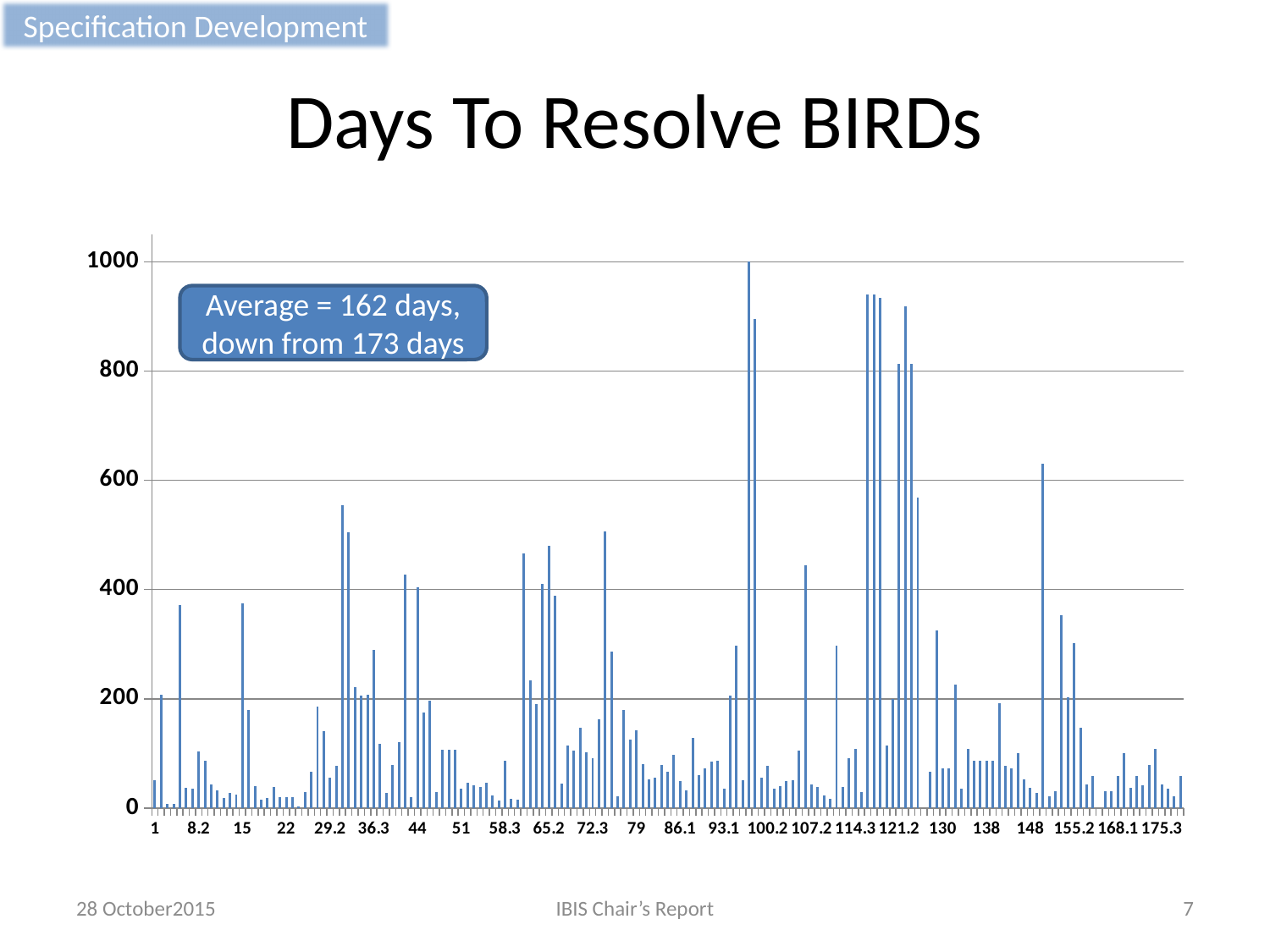

Specification Development
# Days To Resolve BIRDs

### Chart

| Category | Days Considered |
|---|---|
| 1 | 51.0 |
| 2.2000000000000002 | 207.0 |
| 3 | 8.0 |
| 4 | 7.0 |
| 5.4 | 372.0 |
| 6.2 | 37.0 |
| 7.2 | 36.0 |
| 8.1999999999999993 | 104.0 |
| 9.3000000000000007 | 86.0 |
| 10.199999999999999 | 43.0 |
| 11.2 | 32.0 |
| 12.2 | 18.0 |
| 13.2 | 28.0 |
| 14.3 | 24.0 |
| 15 | 375.0 |
| 16 | 179.0 |
| 17 | 40.0 |
| 18.2 | 16.0 |
| 19.100000000000001 | 18.0 |
| 20.100000000000001 | 39.0 |
| 21 | 20.0 |
| 22 | 20.0 |
| 23 | 20.0 |
| 24.1 | 3.0 |
| 25.3 | 30.0 |
| 26 | 67.0 |
| 27.1 | 186.0 |
| 28.3 | 141.0 |
| 29.2 | 56.0 |
| 30.2 | 78.0 |
| 31.3 | 555.0 |
| 32 | 505.0 |
| 33 | 221.0 |
| 34.200000000000003 | 206.0 |
| 35.299999999999997 | 207.0 |
| 36.299999999999997 | 289.0 |
| 37.299999999999997 | 117.0 |
| 39 | 28.0 |
| 40 | 79.0 |
| 41.8 | 120.0 |
| 42.3 | 427.0 |
| 43 | 20.0 |
| 44 | 404.0 |
| 45.1 | 175.0 |
| 46.1 | 196.0 |
| 47 | 29.0 |
| 48.4 | 106.0 |
| 49.4 | 106.0 |
| 50.3 | 106.0 |
| 51 | 35.0 |
| 52 | 46.0 |
| 53.1 | 42.0 |
| 54 | 39.0 |
| 55 | 47.0 |
| 56.1 | 23.0 |
| 57.1 | 14.0 |
| 58.3 | 87.0 |
| 59.2 | 17.0 |
| 60 | 16.0 |
| 61.1 | 466.0 |
| 62.6 | 234.0 |
| 63.3 | 191.0 |
| 64.400000000000006 | 410.0 |
| 65.2 | 480.0 |
| 66 | 389.0 |
| 67.099999999999994 | 45.0 |
| 68.099999999999994 | 115.0 |
| 69.099999999999994 | 105.0 |
| 70.5 | 147.0 |
| 71 | 102.0 |
| 72.3 | 92.0 |
| 73.400000000000006 | 162.0 |
| 74.599999999999994 | 507.0 |
| 75.8 | 287.0 |
| 76.099999999999994 | 21.0 |
| 77.2 | 179.0 |
| 78.099999999999994 | 126.0 |
| 79 | 142.0 |
| 80.099999999999994 | 81.0 |
| 81.099999999999994 | 53.0 |
| 82.2 | 56.0 |
| 83.2 | 79.0 |
| 84.1 | 66.0 |
| 85.3 | 98.0 |
| 86.1 | 49.0 |
| 87 | 32.0 |
| 88.3 | 129.0 |
| 89.1 | 60.0 |
| 90.2 | 73.0 |
| 91.3 | 85.0 |
| 92.1 | 87.0 |
| 93.1 | 35.0 |
| 94.2 | 206.0 |
| 95.6 | 298.0 |
| 96 | 51.0 |
| 97.2 | 1001.0 |
| 98.3 | 896.0 |
| 99.1 | 56.0 |
| 100.2 | 78.0 |
| 101 | 36.0 |
| 102 | 40.0 |
| 103.1 | 49.0 |
| 104.1 | 51.0 |
| 105 | 105.0 |
| 106 | 445.0 |
| 107.2 | 43.0 |
| 108.1 | 38.0 |
| 109.1 | 23.0 |
| 110 | 17.0 |
| 111.3 | 297.0 |
| 112 | 38.0 |
| 113.3 | 92.0 |
| 114.3 | 108.0 |
| 115 | 29.0 |
| 116.2 | 940.0 |
| 117.5 | 940.0 |
| 118.4 | 934.0 |
| 119 | 115.0 |
| 120.1 | 199.0 |
| 121.2 | 814.0 |
| 122 | 919.0 |
| 123.5 | 814.0 |
| 124 | 569.0 |
| 125.1 | None |
| 126 | 66.0 |
| 127.4 | 325.0 |
| 130 | 73.0 |
| 132 | 72.0 |
| 133.1 | 226.0 |
| 134 | 35.0 |
| 135.1 | 108.0 |
| 136 | 87.0 |
| 137.19999999999999 | 87.0 |
| 138 | 87.0 |
| 139.19999999999999 | 87.0 |
| 140.19999999999999 | 192.0 |
| 141 | 77.0 |
| 142 | 73.0 |
| 143.1 | 100.0 |
| 146 | 52.0 |
| 148 | 37.0 |
| 149.1 | 28.0 |
| 150 | 630.0 |
| 151 | 21.0 |
| 152 | 31.0 |
| 153.1 | 353.0 |
| 154.1 | 203.0 |
| 155.19999999999999 | 302.0 |
| 156.30000000000001 | 147.0 |
| 159 | 43.0 |
| 160.1 | 59.0 |
| 161.1 | None |
| 162.1 | 31.0 |
| 167.1 | 31.0 |
| 168.1 | 59.0 |
| 169.1 | 101.0 |
| 170 | 37.0 |
| 171.3 | 58.0 |
| 172.2 | 42.0 |
| 173.3 | 79.0 |
| 174.1 | 108.0 |
| 175.3 | 43.0 |
| 176 | 35.0 |
| 177 | 22.0 |
| 178.3 | 59.0 |
Average = 162 days,
down from 173 days
28 October2015
IBIS Chair’s Report
7